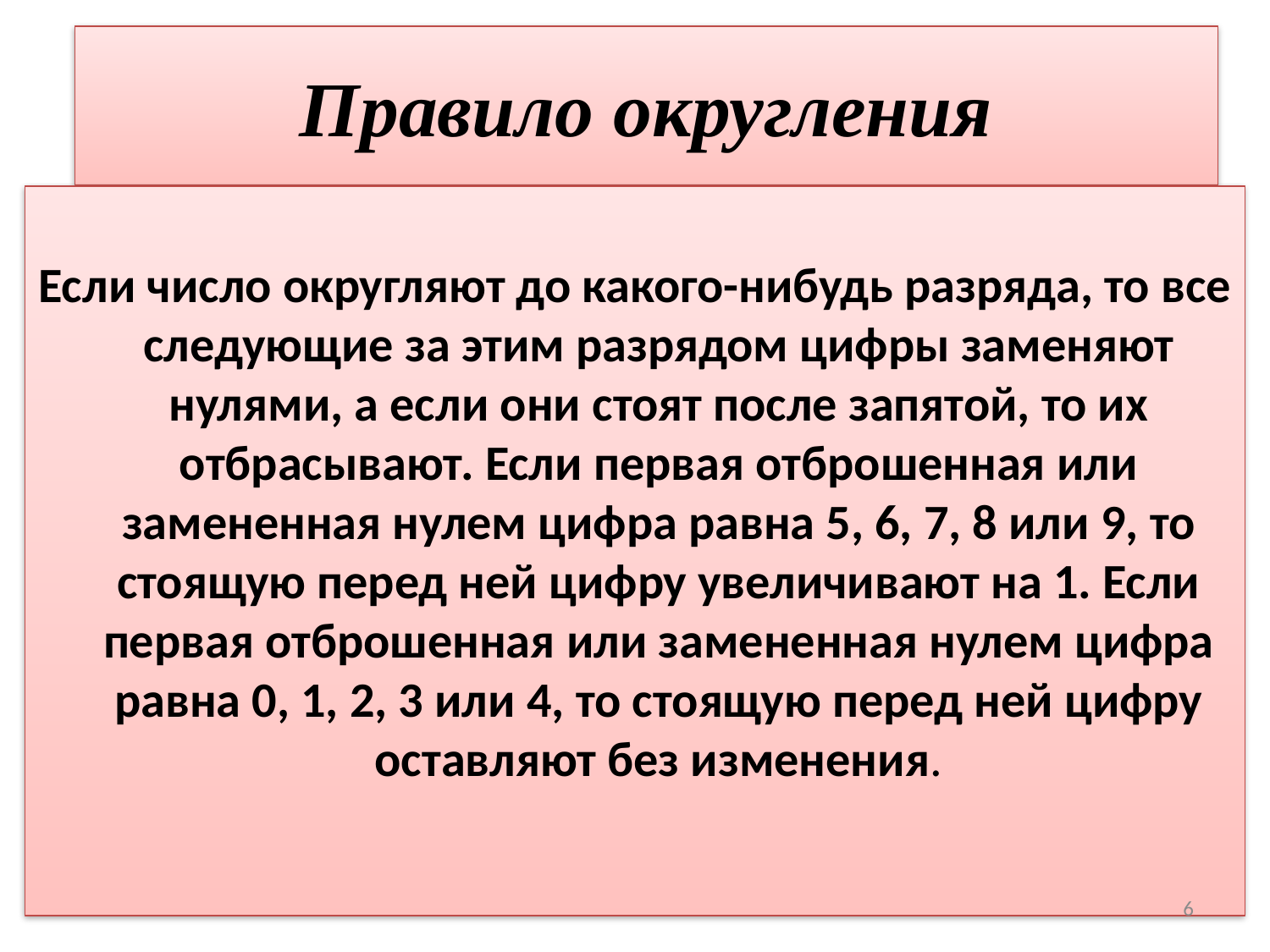

# Правило округления

Если число округляют до какого-нибудь разряда, то все следующие за этим разрядом цифры заменяют нулями, а если они стоят после запятой, то их отбрасывают. Если первая отброшенная или замененная нулем цифра равна 5, 6, 7, 8 или 9, то стоящую перед ней цифру увеличивают на 1. Если первая отброшенная или замененная нулем цифра равна 0, 1, 2, 3 или 4, то стоящую перед ней цифру оставляют без изменения.
6